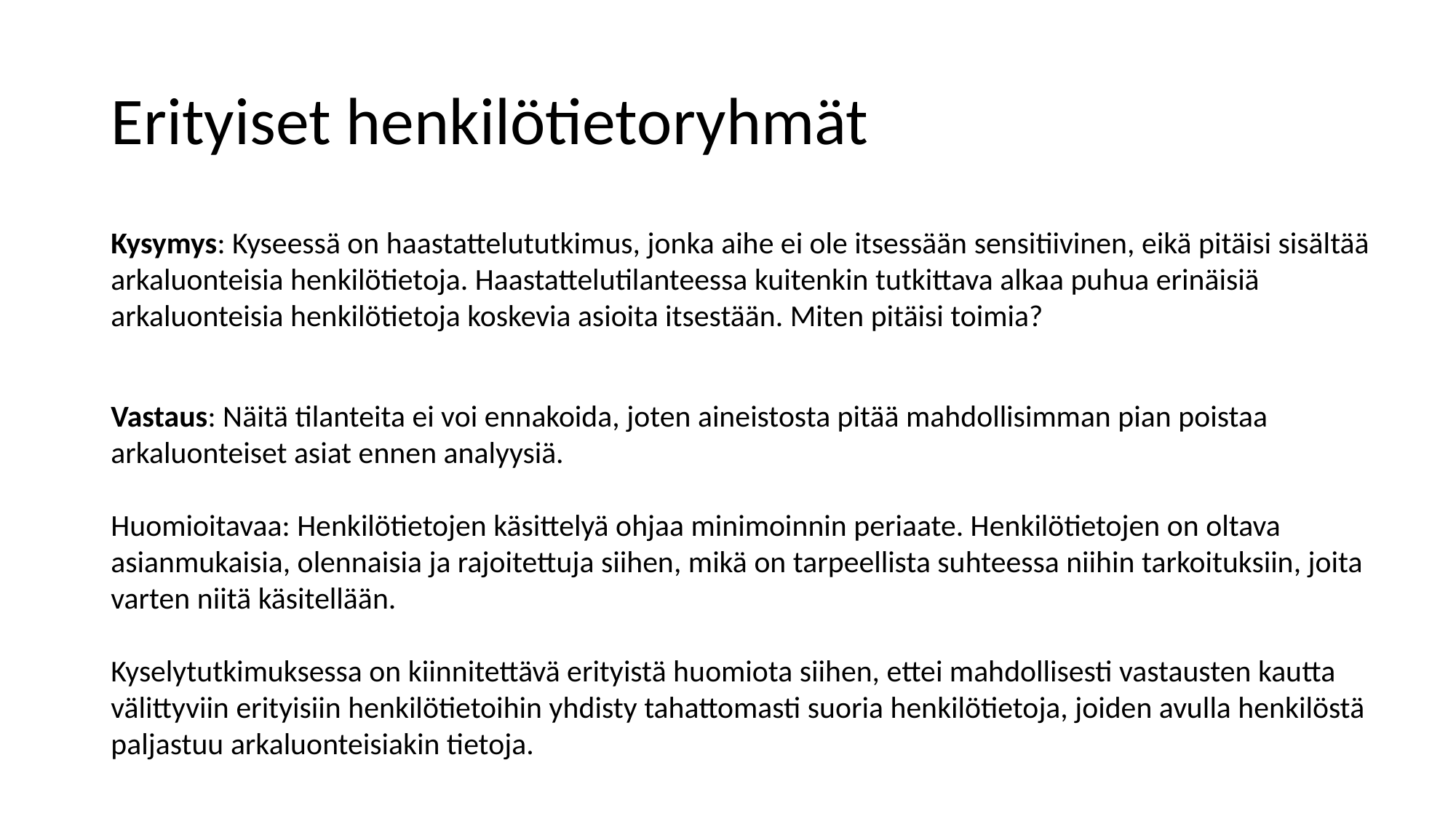

# Erityiset henkilötietoryhmät
Kysymys: Kyseessä on haastattelututkimus, jonka aihe ei ole itsessään sensitiivinen, eikä pitäisi sisältää arkaluonteisia henkilötietoja. Haastattelutilanteessa kuitenkin tutkittava alkaa puhua erinäisiä arkaluonteisia henkilötietoja koskevia asioita itsestään. Miten pitäisi toimia?

Vastaus: Näitä tilanteita ei voi ennakoida, joten aineistosta pitää mahdollisimman pian poistaa arkaluonteiset asiat ennen analyysiä.

Huomioitavaa: Henkilötietojen käsittelyä ohjaa minimoinnin periaate. Henkilötietojen on oltava asianmukaisia, olennaisia ja rajoitettuja siihen, mikä on tarpeellista suhteessa niihin tarkoituksiin, joita varten niitä käsitellään.

Kyselytutkimuksessa on kiinnitettävä erityistä huomiota siihen, ettei mahdollisesti vastausten kautta välittyviin erityisiin henkilötietoihin yhdisty tahattomasti suoria henkilötietoja, joiden avulla henkilöstä paljastuu arkaluonteisiakin tietoja.